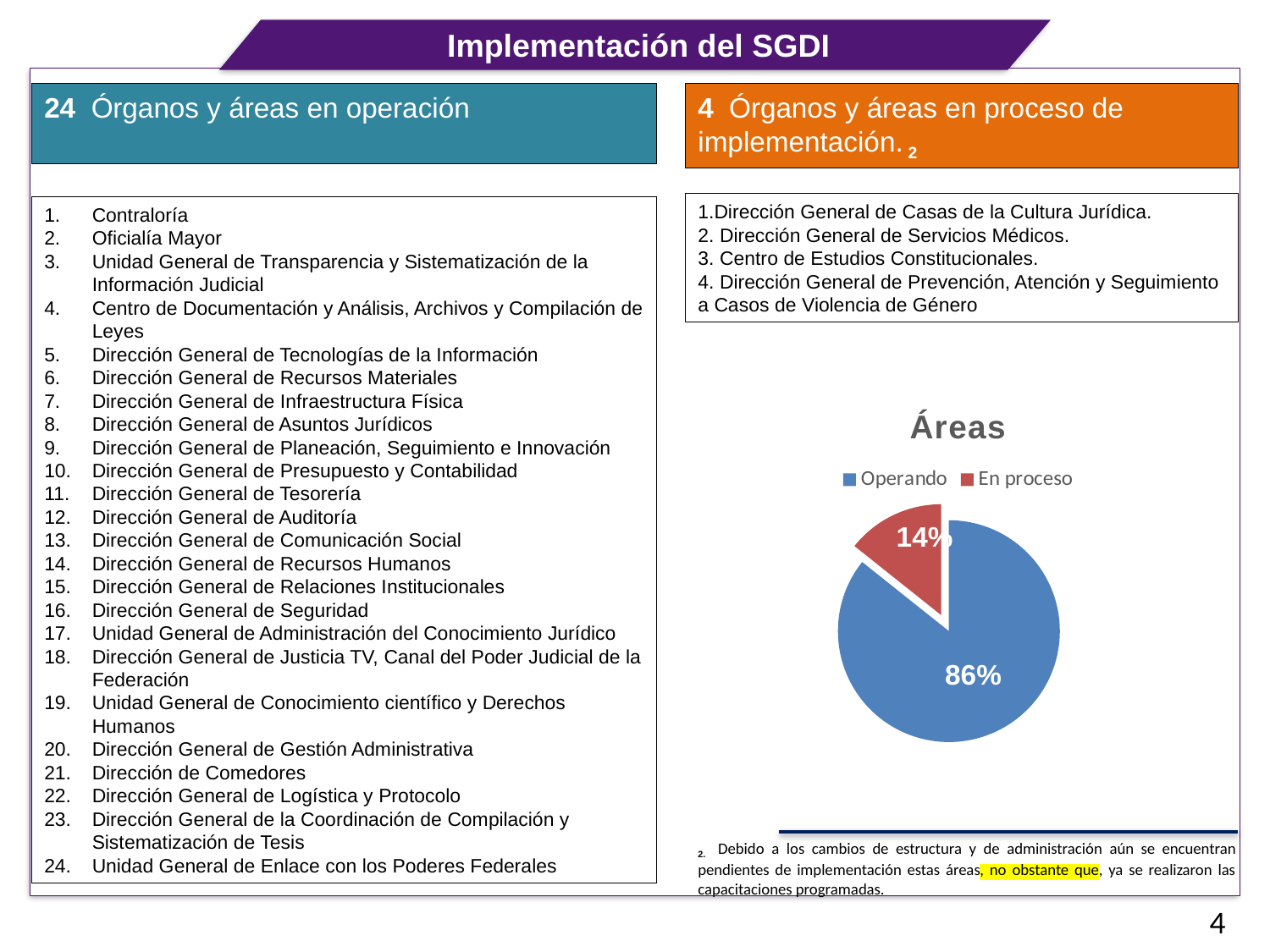

Implementación del SGDI
24  Órganos y áreas en operación

4  Órganos y áreas en proceso de implementación. 2
1.Dirección General de Casas de la Cultura Jurídica.
2. Dirección General de Servicios Médicos.
3. Centro de Estudios Constitucionales.
4. Dirección General de Prevención, Atención y Seguimiento a Casos de Violencia de Género
Contraloría
Oficialía Mayor
Unidad General de Transparencia y Sistematización de la Información Judicial
Centro de Documentación y Análisis, Archivos y Compilación de Leyes
Dirección General de Tecnologías de la Información
Dirección General de Recursos Materiales
Dirección General de Infraestructura Física
Dirección General de Asuntos Jurídicos
Dirección General de Planeación, Seguimiento e Innovación
Dirección General de Presupuesto y Contabilidad
Dirección General de Tesorería
Dirección General de Auditoría
Dirección General de Comunicación Social
Dirección General de Recursos Humanos
Dirección General de Relaciones Institucionales
Dirección General de Seguridad
Unidad General de Administración del Conocimiento Jurídico
Dirección General de Justicia TV, Canal del Poder Judicial de la Federación
Unidad General de Conocimiento científico y Derechos Humanos
Dirección General de Gestión Administrativa
Dirección de Comedores
Dirección General de Logística y Protocolo
Dirección General de la Coordinación de Compilación y Sistematización de Tesis
Unidad General de Enlace con los Poderes Federales

### Chart: Áreas

| Category | Áreas |
|---|---|
| Operando | 24.0 |
| En proceso | 4.0 |
2.  Debido a los cambios de estructura y de administración aún se encuentran pendientes de implementación estas áreas, no obstante que, ya se realizaron las capacitaciones programadas.
4